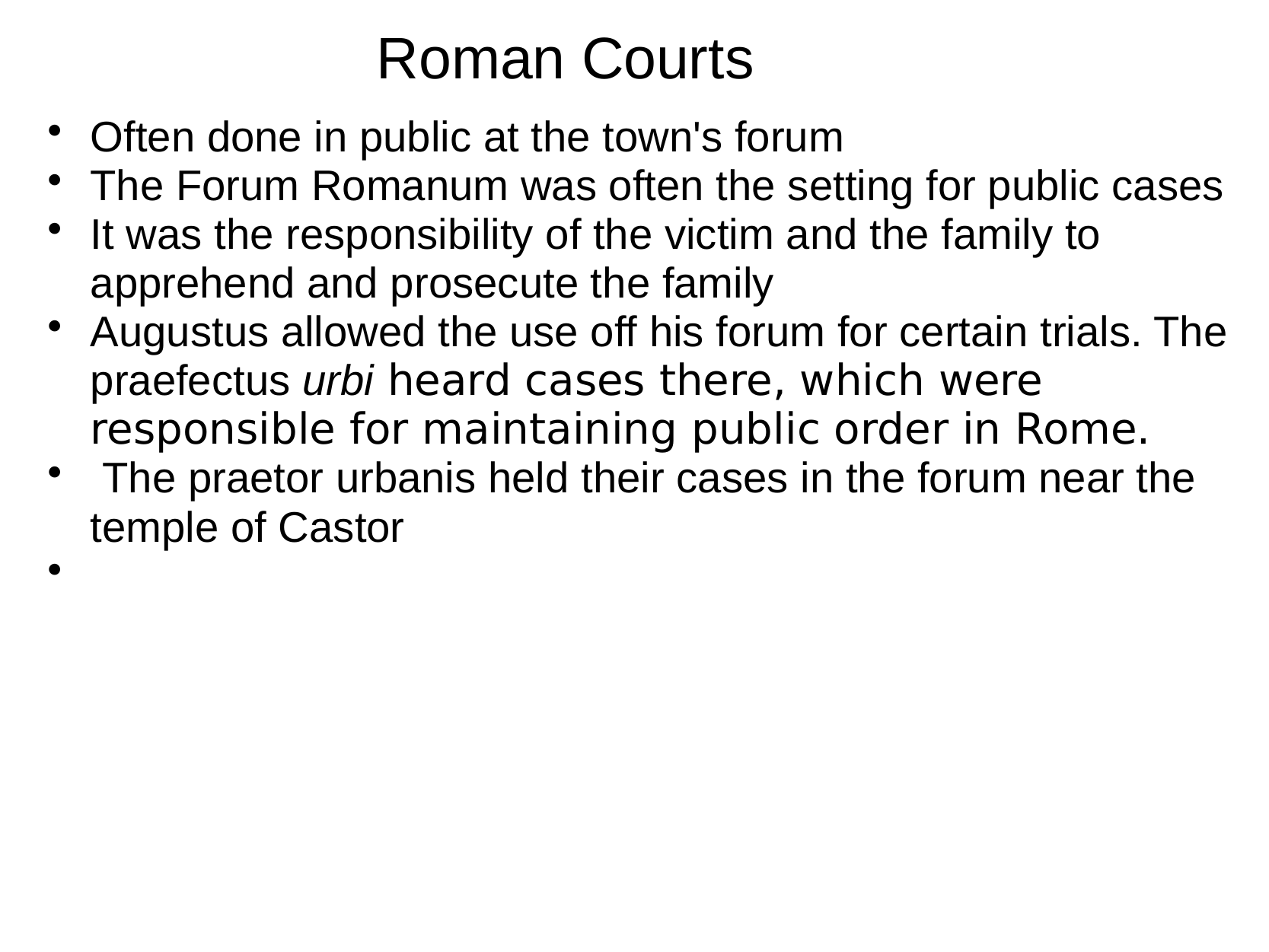

Roman Courts
Often done in public at the town's forum
The Forum Romanum was often the setting for public cases
It was the responsibility of the victim and the family to apprehend and prosecute the family
Augustus allowed the use off his forum for certain trials. The praefectus urbi heard cases there, which were responsible for maintaining public order in Rome.
 The praetor urbanis held their cases in the forum near the temple of Castor